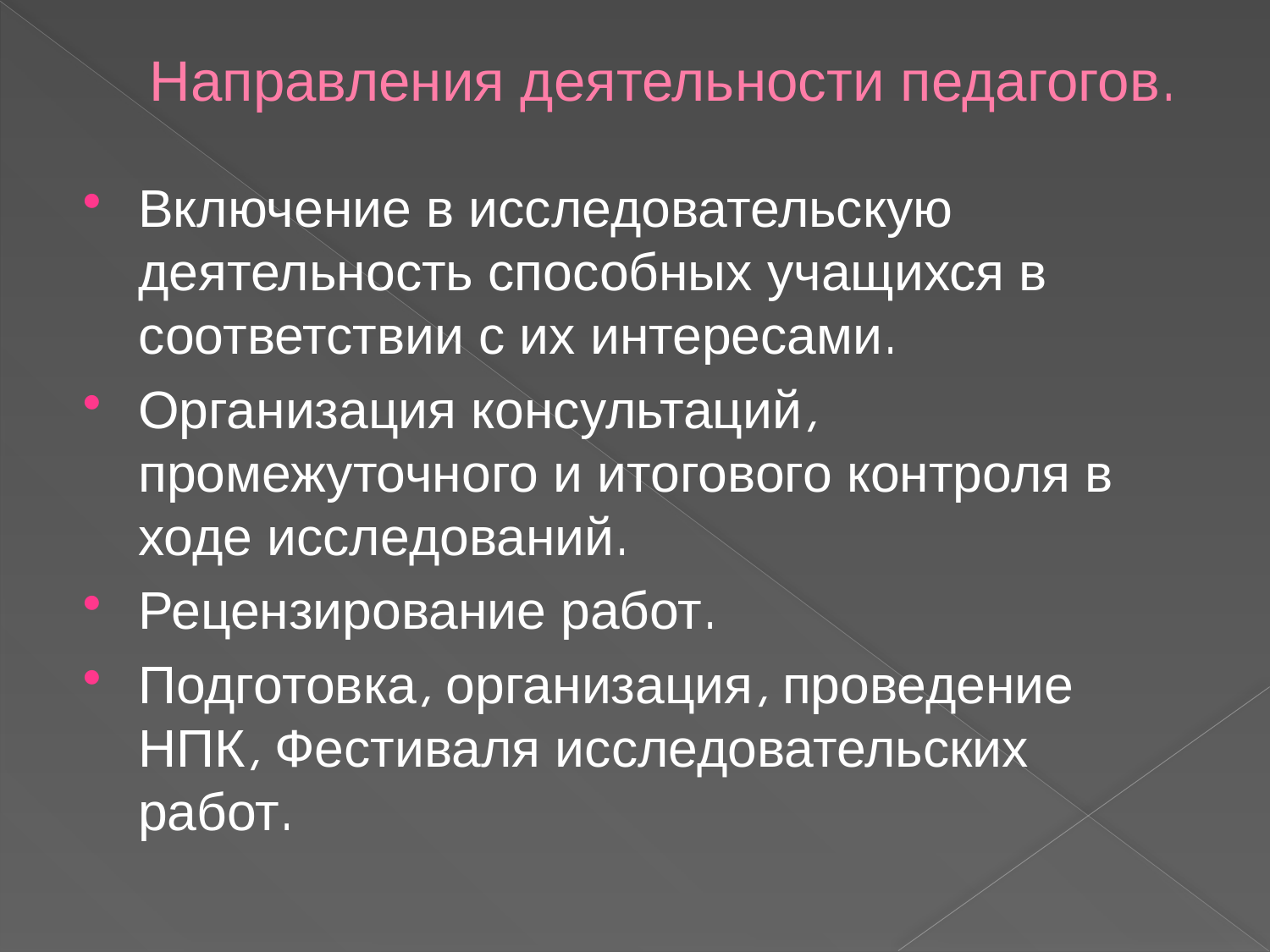

# Направления деятельности педагогов.
Включение в исследовательскую деятельность способных учащихся в соответствии с их интересами.
Организация консультаций, промежуточного и итогового контроля в ходе исследований.
Рецензирование работ.
Подготовка, организация, проведение НПК, Фестиваля исследовательских работ.